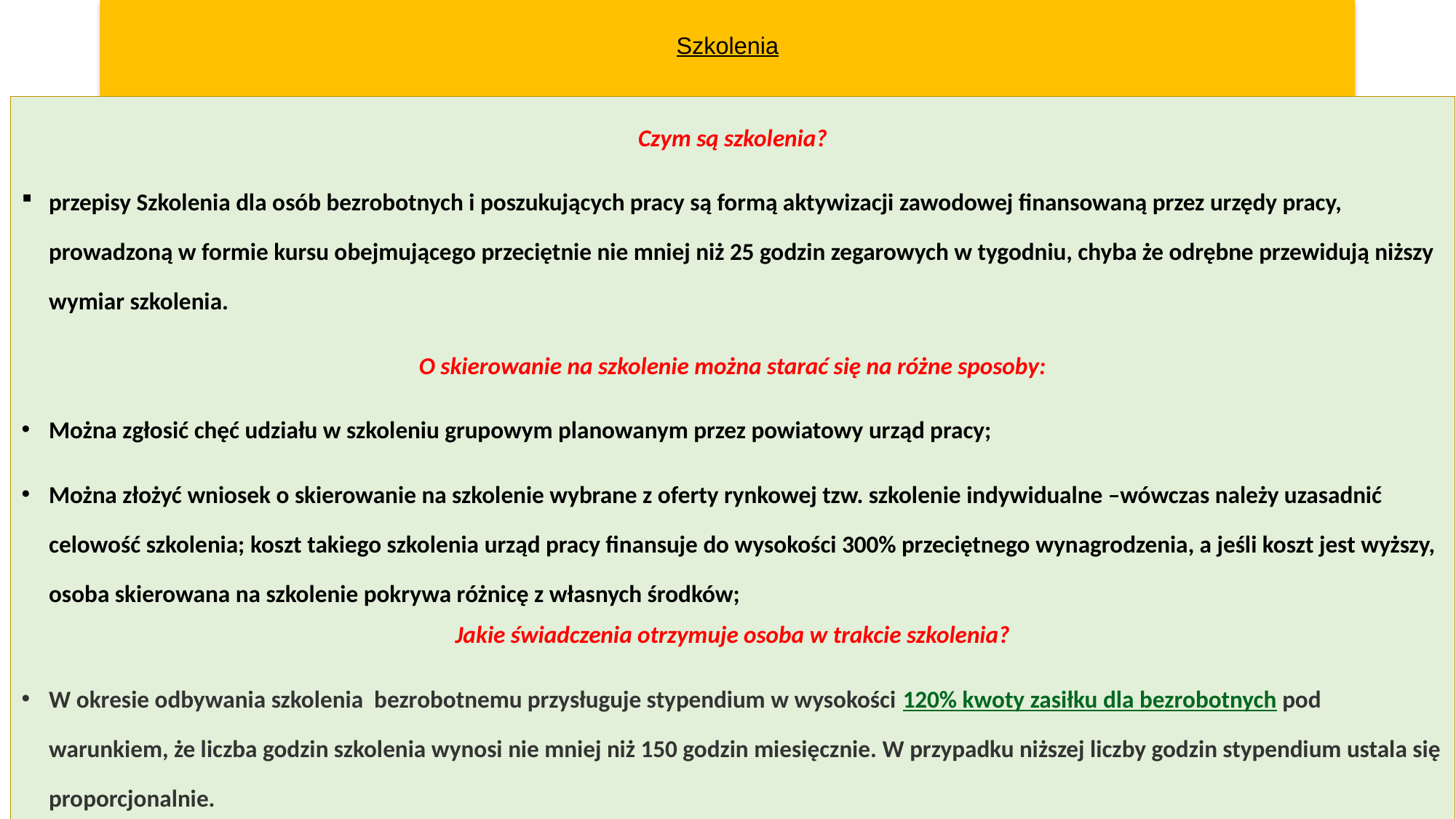

# Szkolenia
Czym są szkolenia?
przepisy Szkolenia dla osób bezrobotnych i poszukujących pracy są formą aktywizacji zawodowej finansowaną przez urzędy pracy, prowadzoną w formie kursu obejmującego przeciętnie nie mniej niż 25 godzin zegarowych w tygodniu, chyba że odrębne przewidują niższy wymiar szkolenia.
O skierowanie na szkolenie można starać się na różne sposoby:
Można zgłosić chęć udziału w szkoleniu grupowym planowanym przez powiatowy urząd pracy;
Można złożyć wniosek o skierowanie na szkolenie wybrane z oferty rynkowej tzw. szkolenie indywidualne –wówczas należy uzasadnić celowość szkolenia; koszt takiego szkolenia urząd pracy finansuje do wysokości 300% przeciętnego wynagrodzenia, a jeśli koszt jest wyższy, osoba skierowana na szkolenie pokrywa różnicę z własnych środków;
Jakie świadczenia otrzymuje osoba w trakcie szkolenia?
W okresie odbywania szkolenia  bezrobotnemu przysługuje stypendium w wysokości 120% kwoty zasiłku dla bezrobotnych pod warunkiem, że liczba godzin szkolenia wynosi nie mniej niż 150 godzin miesięcznie. W przypadku niższej liczby godzin stypendium ustala się proporcjonalnie.